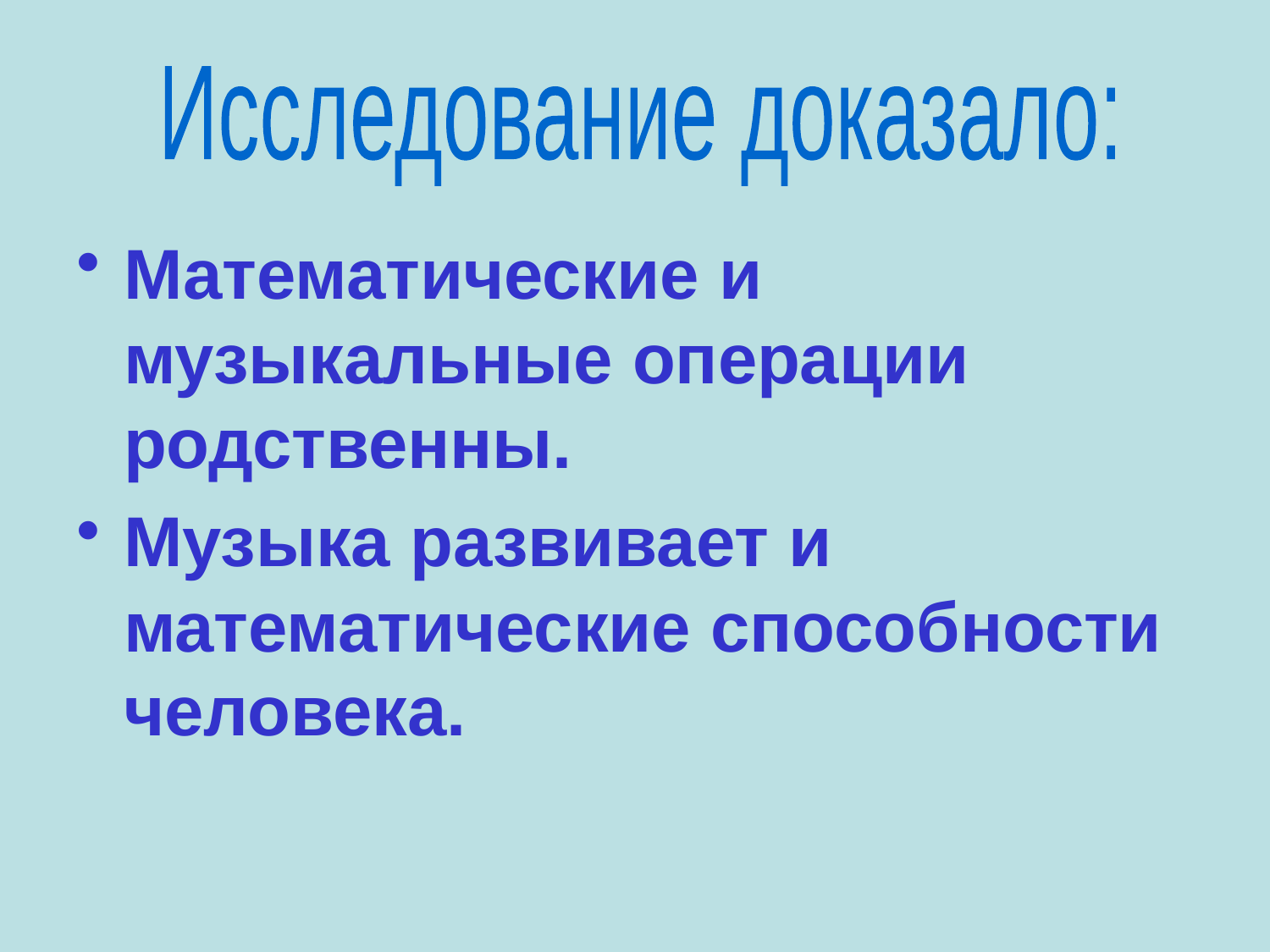

Исследование доказало:
Математические и музыкальные операции родственны.
Музыка развивает и математические способности человека.